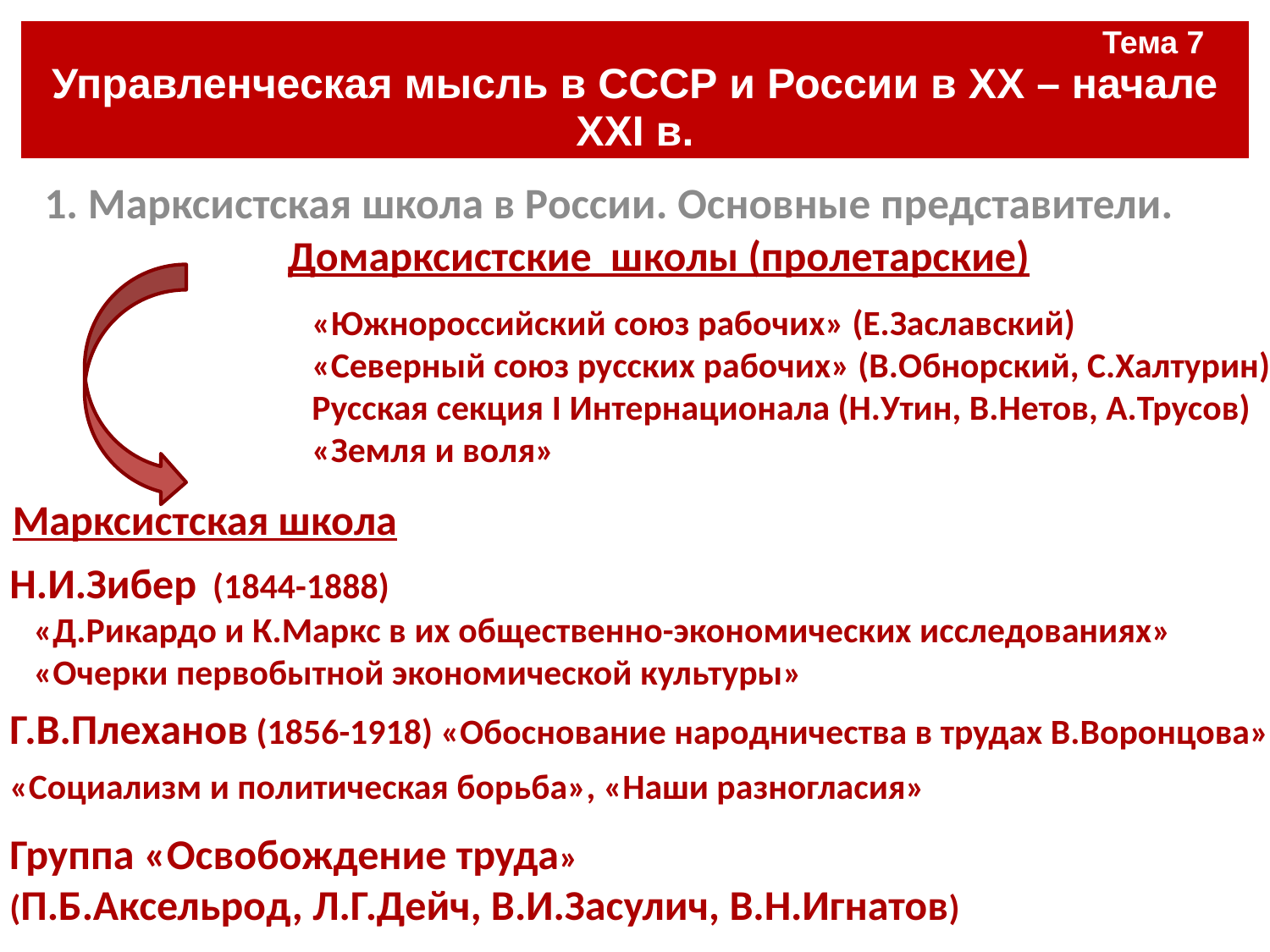

| Тема 7 Управленческая мысль в СССР и России в ХХ – начале ХХI в. |
| --- |
#
1. Марксистская школа в России. Основные представители.

Домарксистские  школы (пролетарские)
   «Южнороссийский союз рабочих» (Е.Заславский)
   «Северный союз русских рабочих» (В.Обнорский, С.Халтурин)
   Русская секция I Интернационала (Н.Утин, В.Нетов, А.Трусов)
   «Земля и воля»

Марксистская школа

Н.И.Зибер  (1844-1888)
   «Д.Рикардо и К.Маркс в их общественно-экономических исследованиях»
   «Очерки первобытной экономической культуры»
Г.В.Плеханов (1856-1918) «Обоснование народничества в трудах В.Воронцова»
«Социализм и политическая борьба», «Наши разногласия»
Группа «Освобождение труда»
(П.Б.Аксельрод, Л.Г.Дейч, В.И.Засулич, В.Н.Игнатов)